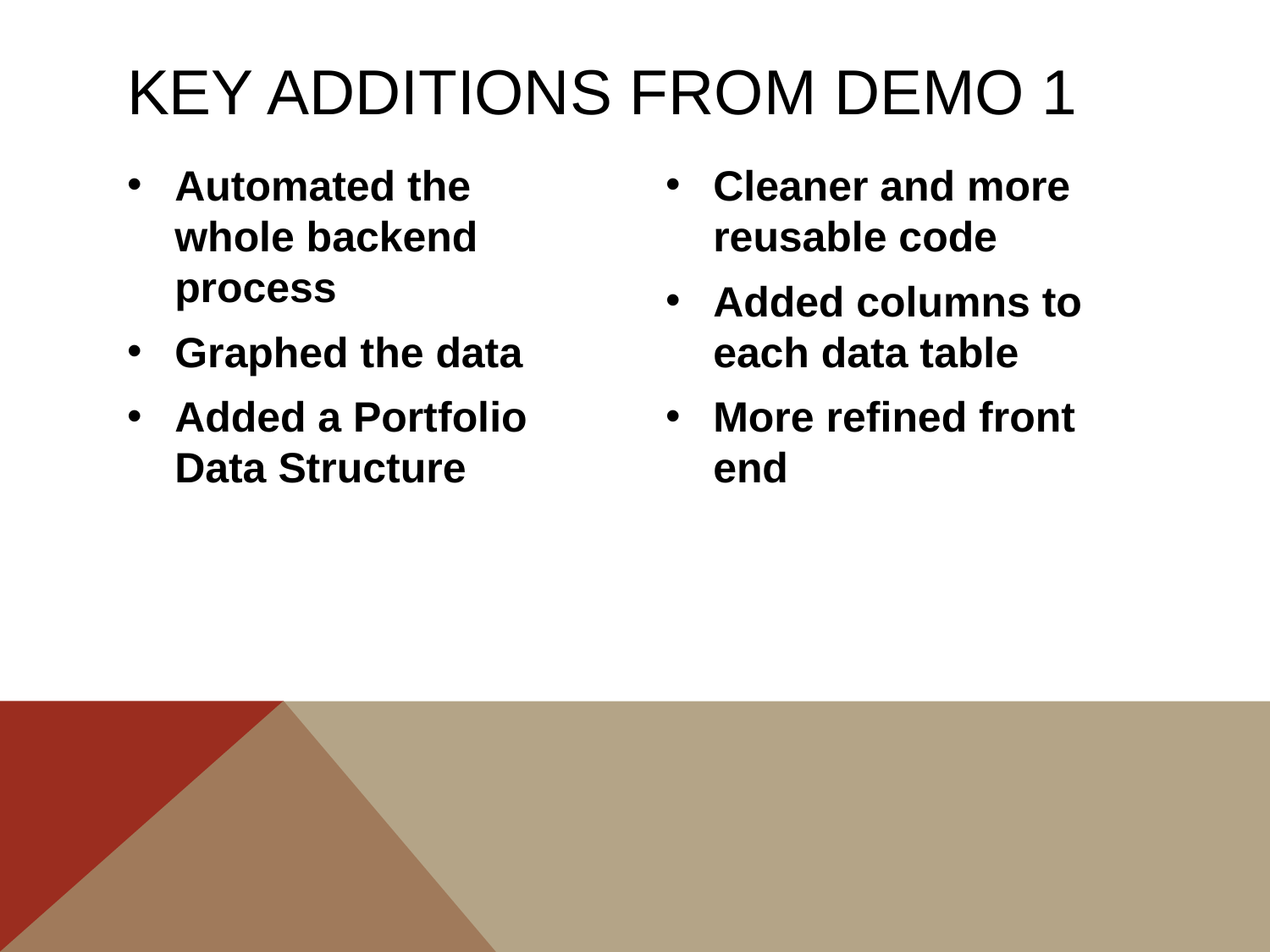

# Key Additions From demo 1
Automated the whole backend process
Graphed the data
Added a Portfolio Data Structure

Cleaner and more reusable code
Added columns to each data table
More refined front end